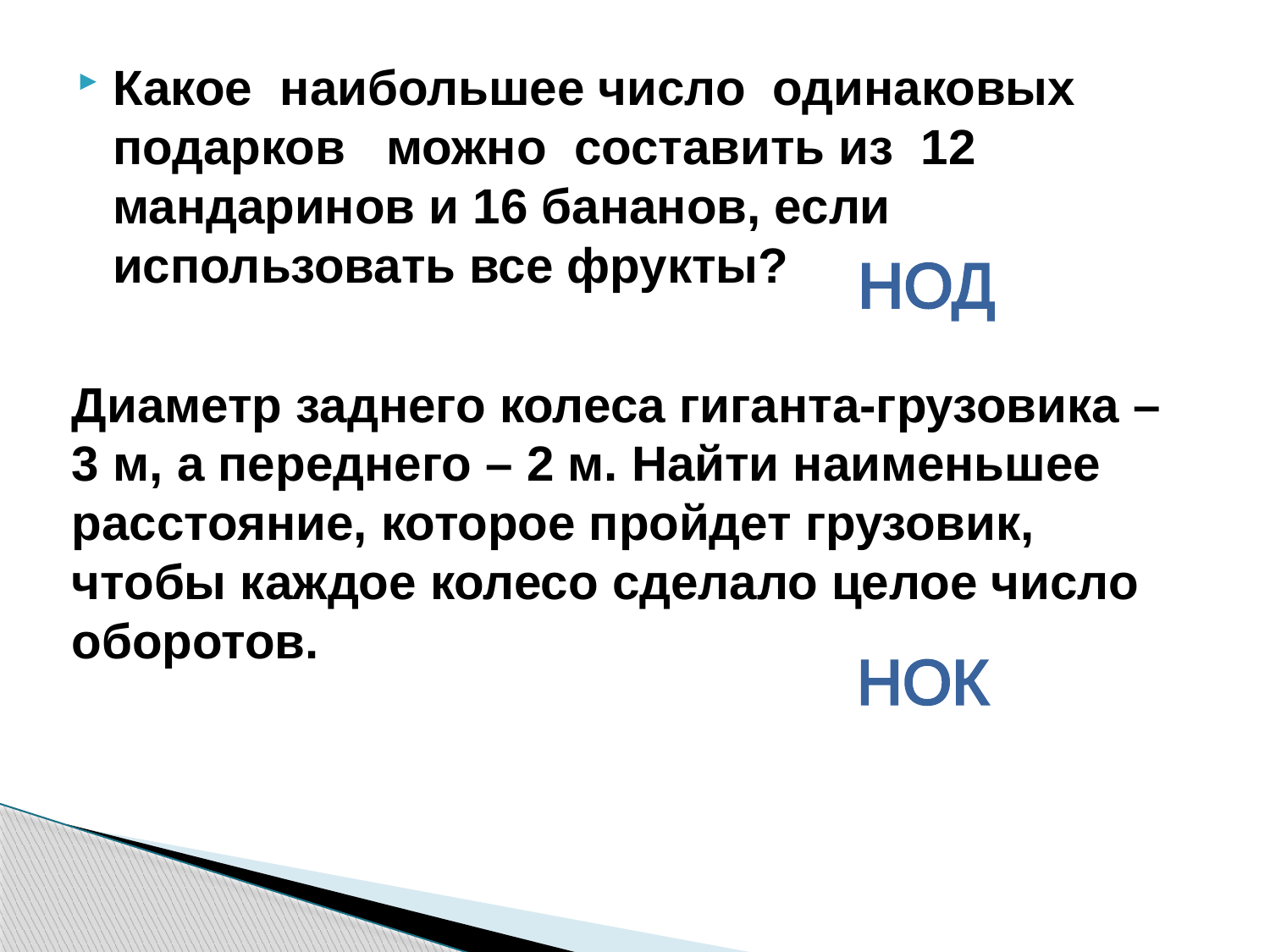

Какое  наибольшее число  одинаковых   подарков   можно  составить из  12 мандаринов и 16 бананов, если использовать все фрукты?

НОД
Диаметр заднего колеса гиганта-грузовика – 3 м, а переднего – 2 м. Найти наименьшее расстояние, которое пройдет грузовик, чтобы каждое колесо сделало целое число оборотов.

НОК